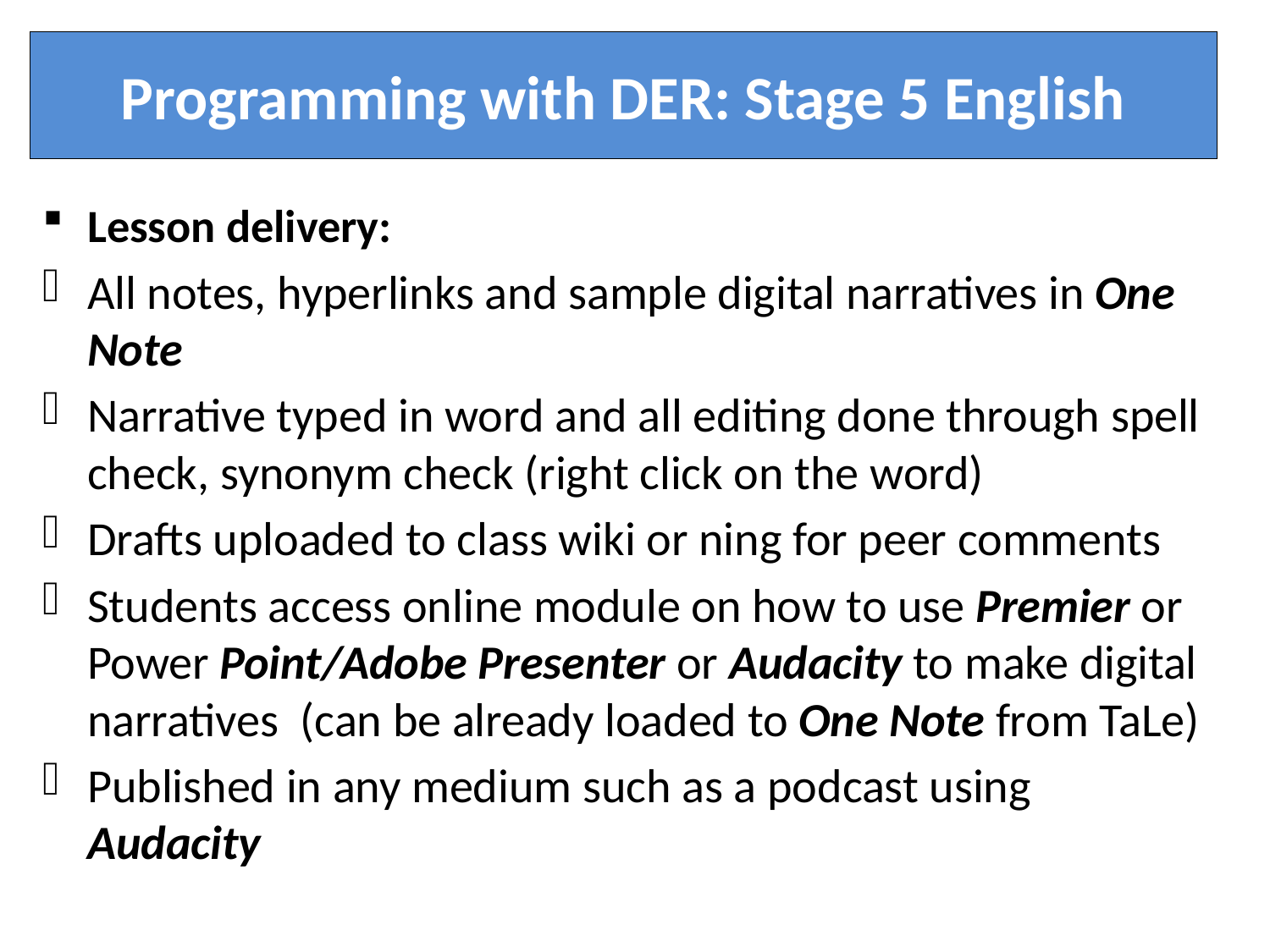

# Programming with DER: Stage 5 English
Lesson delivery:
All notes, hyperlinks and sample digital narratives in One Note
Narrative typed in word and all editing done through spell check, synonym check (right click on the word)
Drafts uploaded to class wiki or ning for peer comments
Students access online module on how to use Premier or Power Point/Adobe Presenter or Audacity to make digital narratives  (can be already loaded to One Note from TaLe)
Published in any medium such as a podcast using Audacity